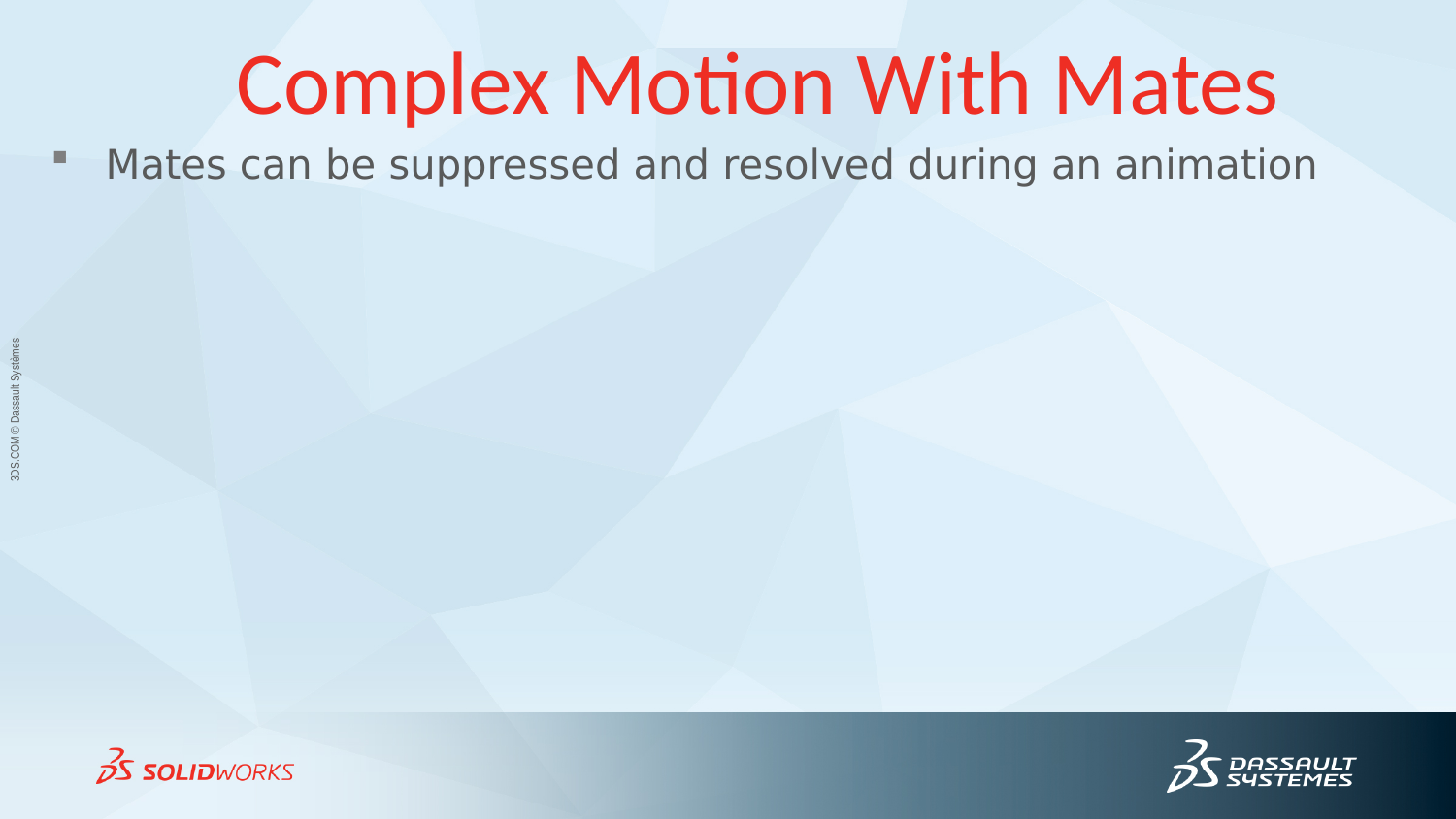

# Complex Motion With Mates
Mates can be suppressed and resolved during an animation